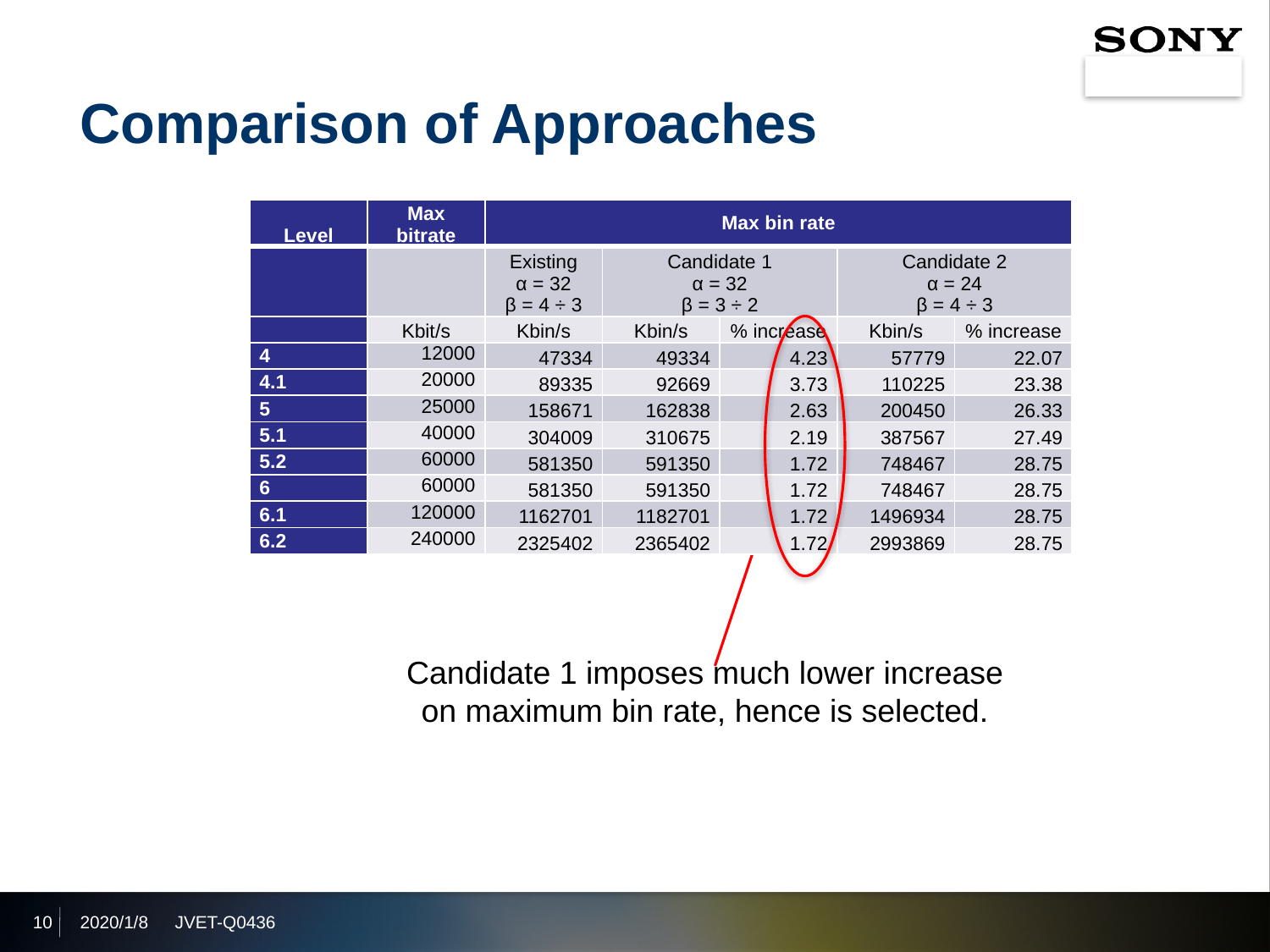

# Comparison of Approaches
| Level | Max bitrate | Max bin rate |  |  |  |  |
| --- | --- | --- | --- | --- | --- | --- |
|  |  | Existing α = 32 β = 4 ÷ 3 | Candidate 1 α = 32 β = 3 ÷ 2 |  | Candidate 2 α = 24 β = 4 ÷ 3 |  |
|  | Kbit/s | Kbin/s | Kbin/s | % increase | Kbin/s | % increase |
| 4 | 12000 | 47334 | 49334 | 4.23 | 57779 | 22.07 |
| 4.1 | 20000 | 89335 | 92669 | 3.73 | 110225 | 23.38 |
| 5 | 25000 | 158671 | 162838 | 2.63 | 200450 | 26.33 |
| 5.1 | 40000 | 304009 | 310675 | 2.19 | 387567 | 27.49 |
| 5.2 | 60000 | 581350 | 591350 | 1.72 | 748467 | 28.75 |
| 6 | 60000 | 581350 | 591350 | 1.72 | 748467 | 28.75 |
| 6.1 | 120000 | 1162701 | 1182701 | 1.72 | 1496934 | 28.75 |
| 6.2 | 240000 | 2325402 | 2365402 | 1.72 | 2993869 | 28.75 |

Candidate 1 imposes much lower increase on maximum bin rate, hence is selected.
10
2020/1/8
JVET-Q0436